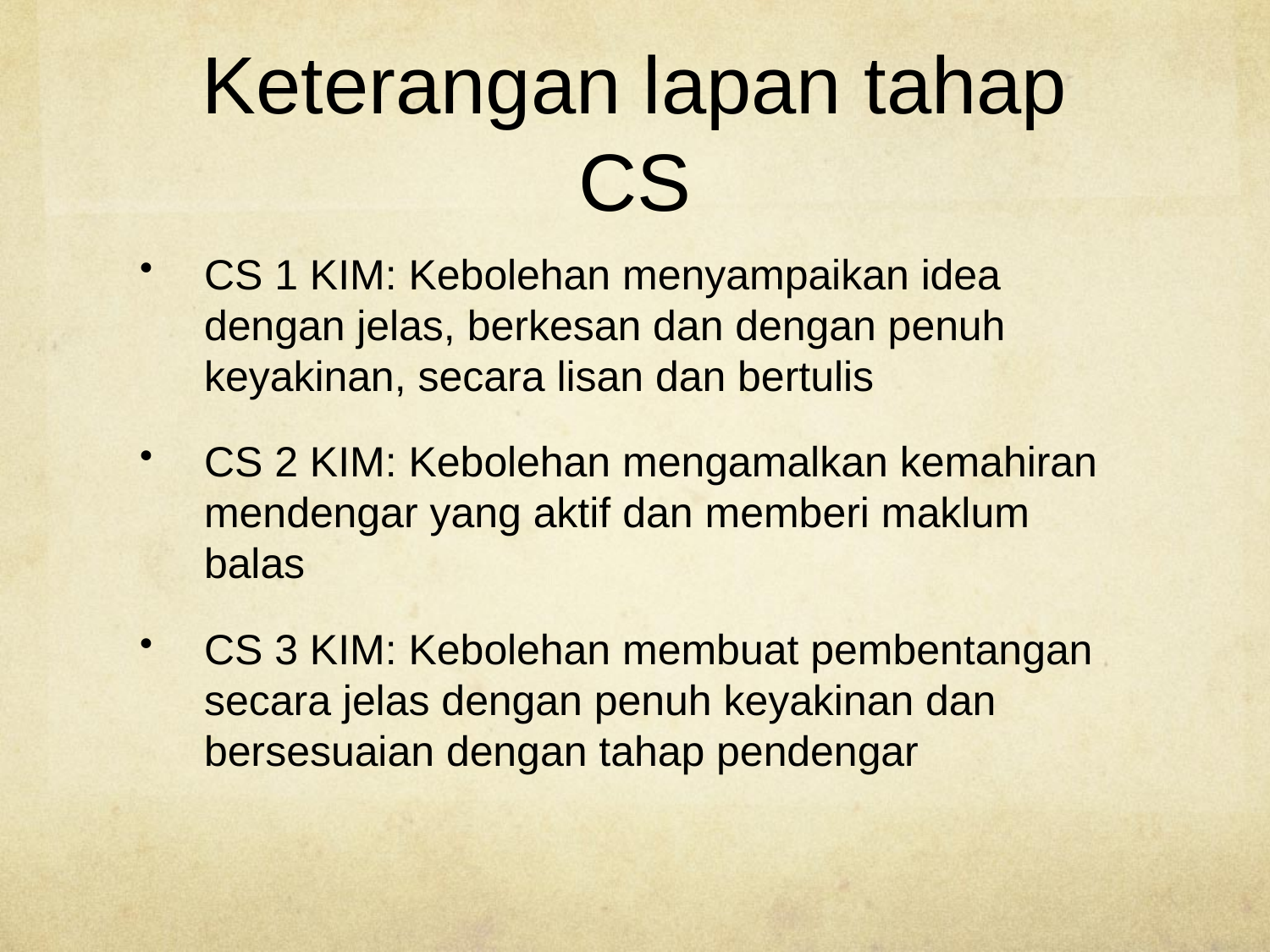

# Keterangan lapan tahap CS
CS 1 KIM: Kebolehan menyampaikan idea dengan jelas, berkesan dan dengan penuh keyakinan, secara lisan dan bertulis
CS 2 KIM: Kebolehan mengamalkan kemahiran mendengar yang aktif dan memberi maklum balas
CS 3 KIM: Kebolehan membuat pembentangan secara jelas dengan penuh keyakinan dan bersesuaian dengan tahap pendengar